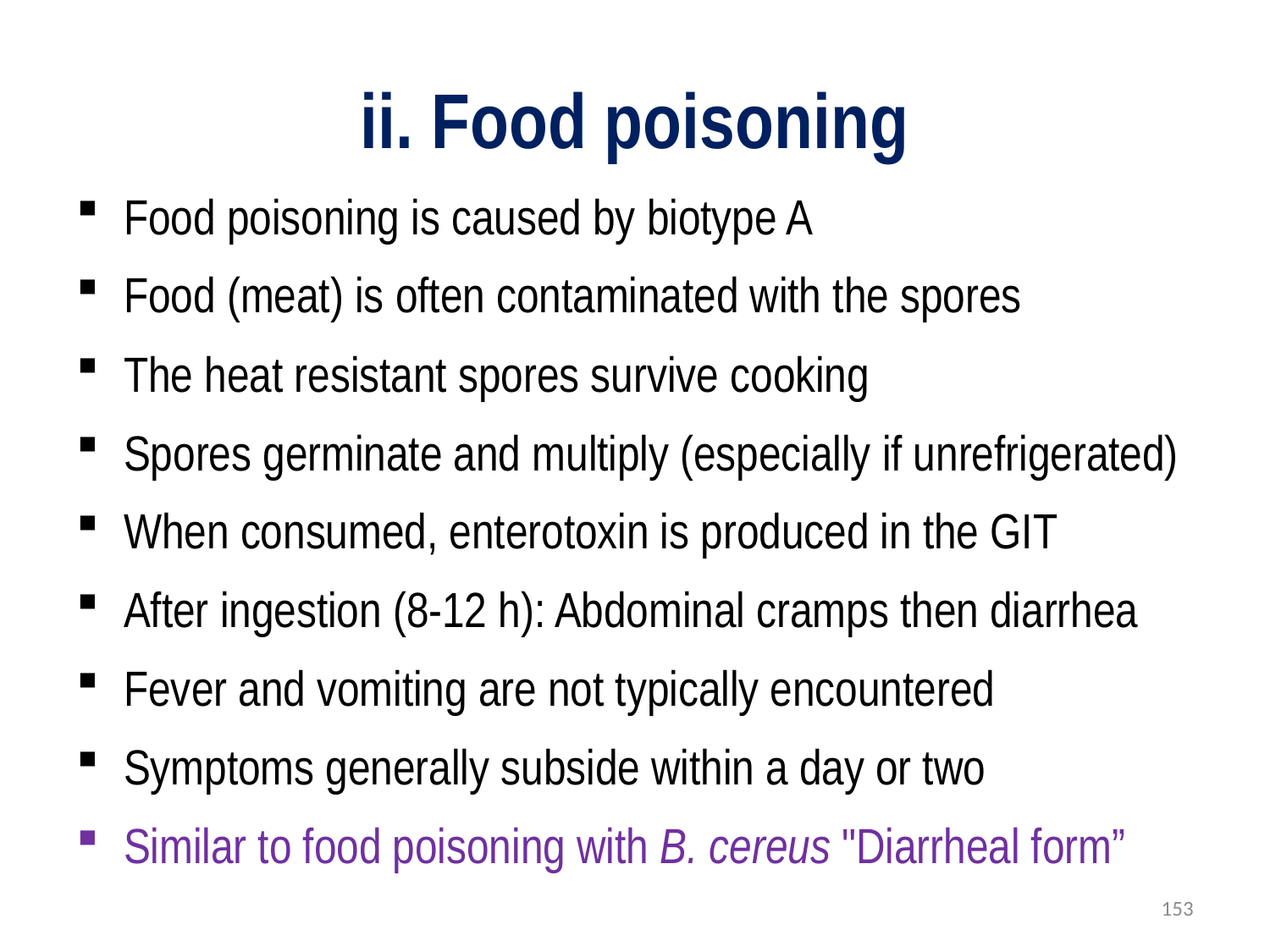

# ii. Food poisoning
Food poisoning is caused by biotype A
Food (meat) is often contaminated with the spores
The heat resistant spores survive cooking
Spores germinate and multiply (especially if unrefrigerated)
When consumed, enterotoxin is produced in the GIT
After ingestion (8-12 h): Abdominal cramps then diarrhea
Fever and vomiting are not typically encountered
Symptoms generally subside within a day or two
Similar to food poisoning with B. cereus "Diarrheal form”

153